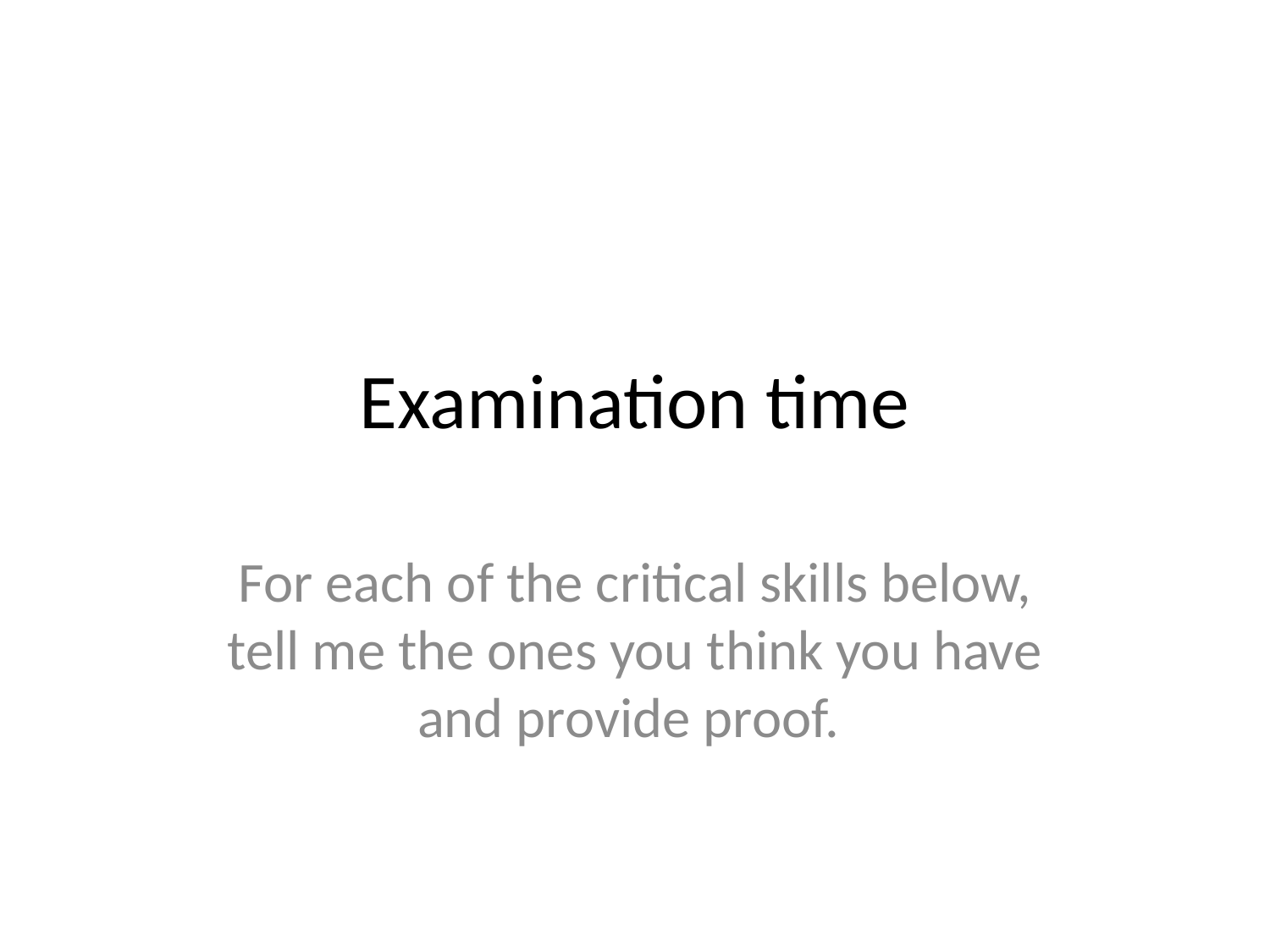

# Examination time
For each of the critical skills below, tell me the ones you think you have and provide proof.